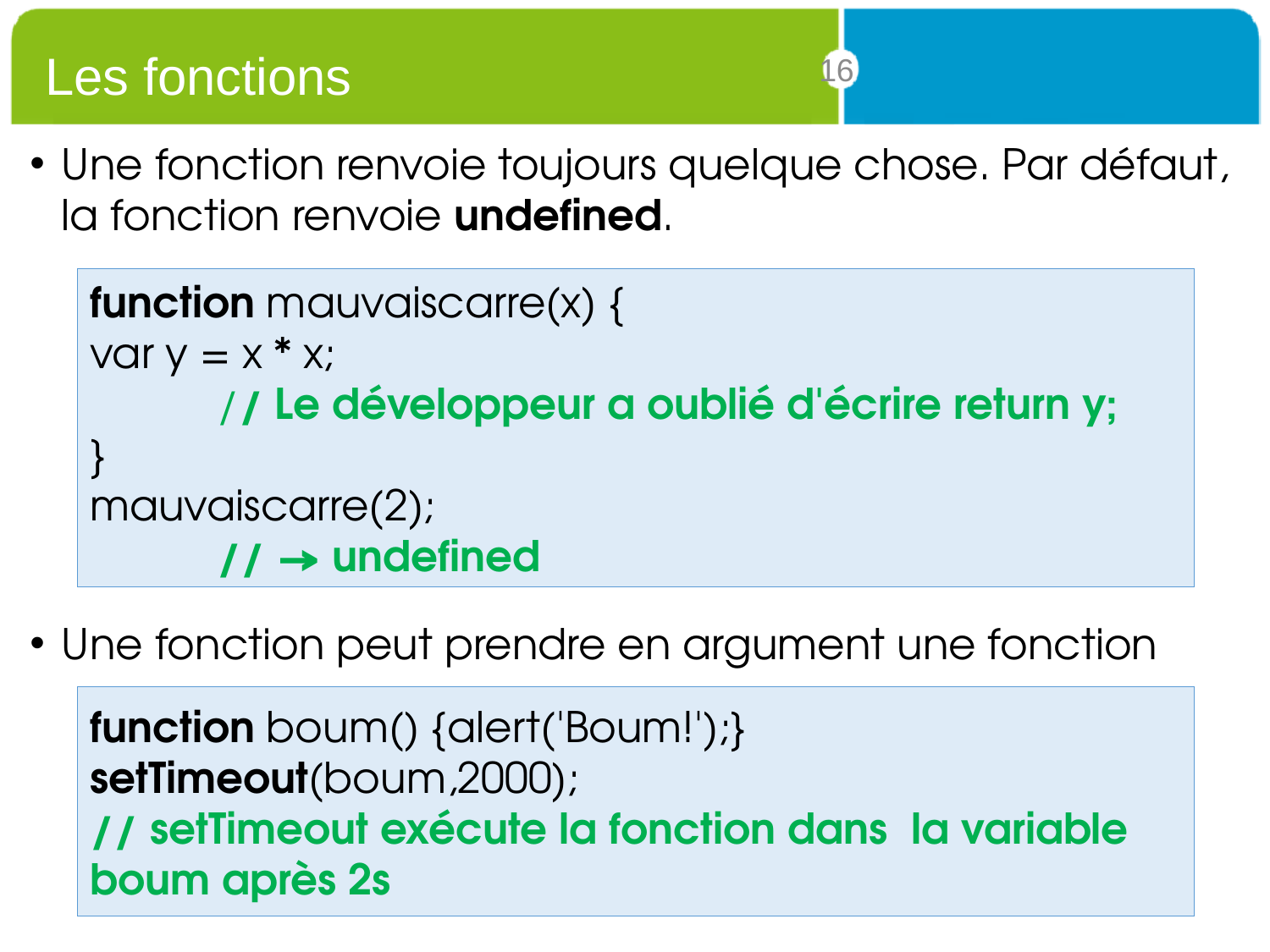

# Les fonctions
16
Une fonction renvoie toujours quelque chose. Par défaut, la fonction renvoie undefined.

Une fonction peut prendre en argument une fonction

function mauvaiscarre(x) {
var y = x * x;
	// Le développeur a oublié d'écrire return y;
}
mauvaiscarre(2);
	// → undefined
function boum() {alert('Boum!');}
setTimeout(boum,2000);
// setTimeout exécute la fonction dans  la variable boum après 2s